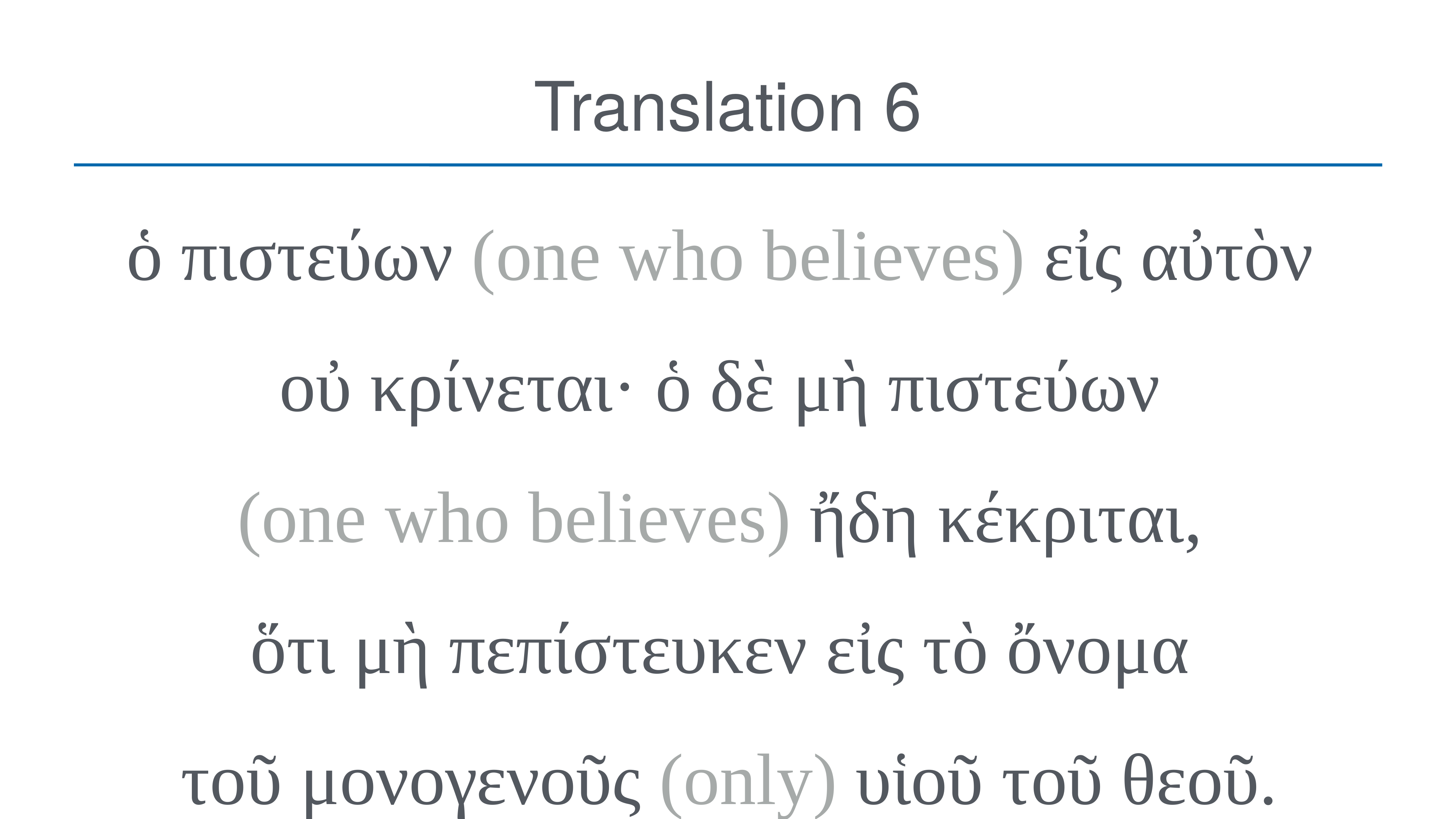

# Translation 6
ὁ πιστεύων (one who believes) εἰς αὐτὸν
οὐ κρίνεται· ὁ δὲ μὴ πιστεύων
(one who believes) ἤδη κέκριται,
ὅτι μὴ πεπίστευκεν εἰς τὸ ὄνομα
τοῦ μονογενοῦς (only) υἱοῦ τοῦ θεοῦ.